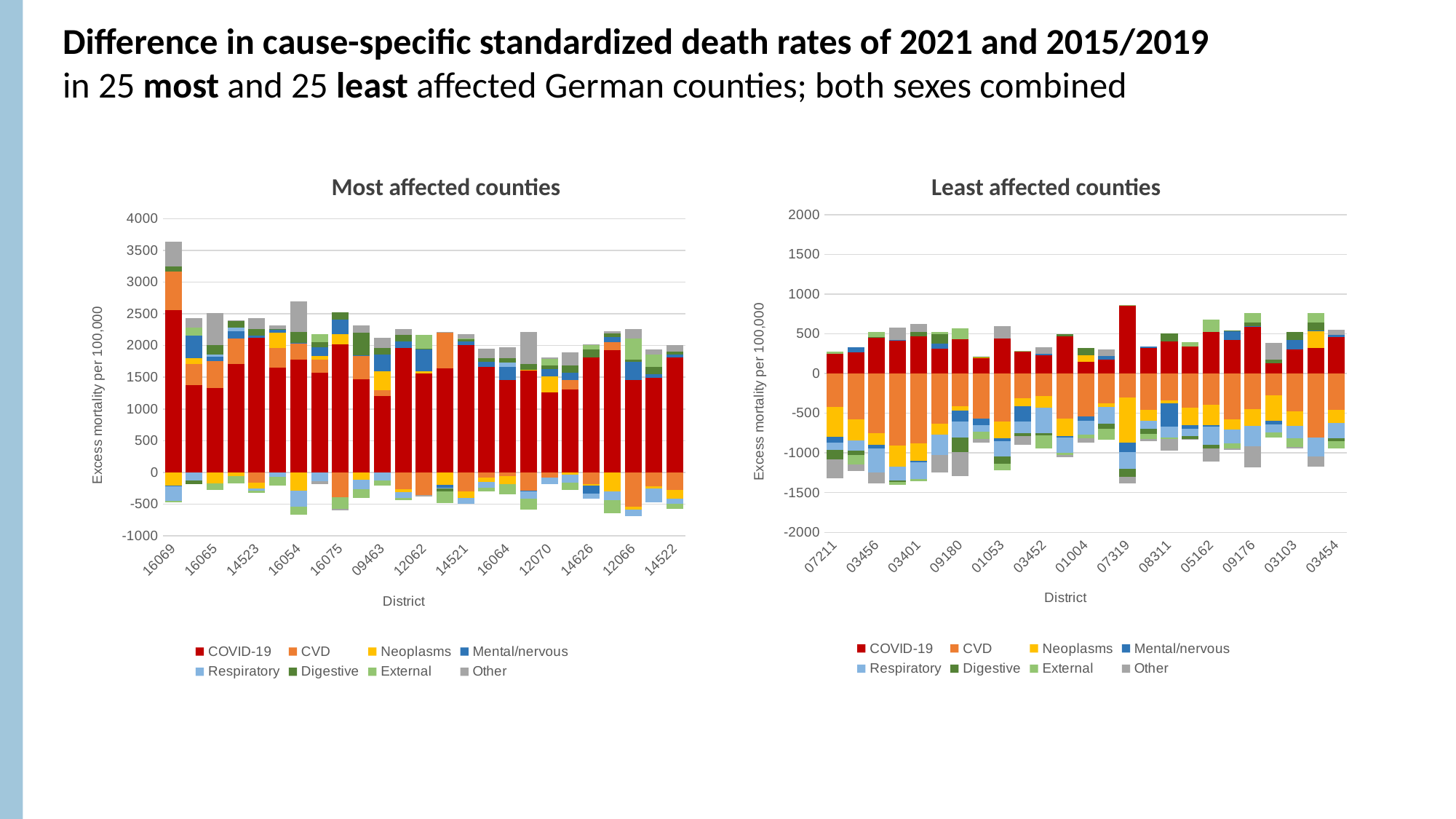

Difference in cause-specific standardized death rates of 2021 and 2015/2019
in 25 most and 25 least affected German counties; both sexes combined
Most affected counties
Least affected counties

### Chart

| Category | COVID-19 | CVD | Neoplasms | Mental/nervous | Respiratory | Digestive | External | Other |
|---|---|---|---|---|---|---|---|---|
| 7211 | 246.028609855653 | -419.64047479538385 | -378.04854396321025 | -76.66002581367582 | -89.28522439284541 | -112.78014724266302 | 26.190189278593948 | -245.0230633138981 |
| 3403 | 267.660460801244 | -572.1390698229147 | -270.66380849266943 | 65.07185378200006 | -126.05405279414299 | -61.08112608863797 | -118.25124871980597 | -81.1046099329019 |
| 3456 | 451.909001577462 | -750.1904469337046 | -147.18164813345993 | -43.20624217300997 | -302.3925178997913 | 10.460975213552956 | 57.75444631820096 | -142.45428958649995 |
| 3157 | 412.778653635281 | -906.3872067190523 | -264.0297331167899 | 5.165930544040066 | -174.258899621076 | -16.656572442016 | -43.838057154729995 | 159.64495656980012 |
| 3401 | 469.64320325323297 | -878.2209127440628 | -218.48057297899004 | -17.89371671809704 | -211.00706329591299 | 57.073086970458974 | -33.33325301652195 | 94.54485451166988 |
| 3462 | 316.119275753538 | -634.0186608048157 | -134.72946160238007 | 60.41629877931109 | -254.52733789002707 | 121.82234282633499 | 23.42205619800899 | -221.63937645403007 |
| 9180 | 428.136952610568 | -409.1037896773905 | -61.0745513318102 | -134.3116676046709 | -196.8870579667306 | -189.763758459953 | 144.88176917765998 | -296.3175257878702 |
| 1051 | 195.995195961188 | -567.8081404704185 | 15.580938760180288 | -85.22630995771897 | -83.04925785230898 | 0.4140176453549884 | -87.50487304212004 | -43.81179524424988 |
| 1053 | 443.33126041248596 | -601.3837465974793 | -214.16507669724024 | -33.493765158760084 | -198.34751844157108 | -88.45323479246895 | -82.84677318832996 | 152.42793813946992 |
| 8221 | 275.726632540741 | -313.76299880000533 | -100.82591182322994 | -189.88112066989902 | -141.6881864283485 | -44.28146901228297 | 5.7461805110329465 | -110.06410797150397 |
| 3452 | 230.00257952499902 | -284.2798273726703 | -143.6325947795699 | 14.30728568265613 | -319.567138512983 | -29.93383002915698 | -166.423136987999 | 88.14940778750997 |
| 6439 | 466.117241906491 | -566.492984909848 | -222.0729831233998 | -12.421638013140978 | -197.57970401909597 | 27.98548711912099 | -25.974747018926962 | -31.83824853131398 |
| 1004 | 148.36762587303 | -541.5387320852783 | 77.47894539564959 | -51.278591225931905 | -176.66576209649293 | 93.36542224521702 | -41.193000613145955 | -61.01251549359995 |
| 1058 | 170.96400321997402 | -376.58318567950164 | -48.7684801687501 | 47.59048849492797 | -201.6179144615561 | -72.189089796762 | -137.79491244129105 | 87.44476634150988 |
| 7319 | 857.435516028114 | -301.83761479916166 | -566.2755003018501 | -123.49693985731608 | -206.57783398433594 | -103.24038530686897 | 8.90590940493803 | -78.5872886786401 |
| 1060 | 320.47254872642 | -460.05937264045815 | -134.1085049441199 | 23.66375722550015 | -102.88626494859693 | -61.51330137479101 | -70.33272350819698 | -22.38784349036996 |
| 8311 | 405.702893234633 | -333.5526260101178 | -39.81255774267993 | -291.4544239096232 | -138.45417122901398 | 95.54066318536798 | -24.75885967915599 | -139.50626437229687 |
| 1055 | 343.961762828271 | -426.87827874136383 | -218.63519469662015 | -49.19519247357209 | -93.19030234909701 | -34.067132865988015 | 47.29455860551309 | -6.218036536239879 |
| 5162 | 521.906334918276 | -390.9349331493968 | -261.6185577363499 | -17.0179752519839 | -232.35197195884507 | -39.17438579598502 | 155.67548060012797 | -163.83107572305994 |
| 3451 | 424.026031126196 | -572.3242069354824 | -134.5144575920599 | 109.99254695731793 | -169.66360024354492 | 9.332261403274003 | -70.81544618601401 | -18.92664946201012 |
| 9176 | 584.691821463628 | -446.54961697571116 | -212.5608062800402 | 15.886890350621002 | -260.5293939980528 | 37.63753798952297 | 120.649474964342 | -261.07959470824903 |
| 3455 | 127.637939171038 | -274.6280168334347 | -317.95299553445966 | -44.02115613577894 | -104.45939783847291 | 50.58287021533306 | -62.62050335144505 | 207.14881920835978 |
| 3103 | 300.57683354824 | -474.0760261668379 | -180.67395225854034 | 125.82193899417621 | -160.65017239749 | 97.278802314058 | -111.88327619178398 | -11.681293964840052 |
| 3158 | 319.370061461293 | -801.5763870618721 | 209.71792538847012 | 8.773782902558992 | -244.39663726553886 | 108.51429780401702 | 110.982393051126 | -125.00166250727011 |
| 3454 | 463.447893708991 | -454.613079299711 | -167.4942501477999 | 23.405335475770016 | -193.46408957309905 | -32.14035927735796 | -98.44956420752999 | 60.58263929841996 |

### Chart

| Category | COVID-19 | CVD | Neoplasms | Mental/nervous | Respiratory | Digestive | External | Other |
|---|---|---|---|---|---|---|---|---|
| 16069 | 2555.4828572945103 | 608.0430988404923 | -212.0157437702801 | -12.810186178207118 | -228.84626775521497 | 86.23765583564204 | -19.530699463825044 | 382.49093122685986 |
| 9464 | 1370.16159561642 | 339.63225064408834 | 94.36013724146005 | 352.31556841593 | -129.9559208485739 | -51.28236876364497 | 131.089315068213 | 145.89350667891017 |
| 16065 | 1325.64977071622 | 426.60245223352103 | -169.39293516608996 | 67.32315993273403 | 36.809259302159944 | 147.40523191488 | -105.89594061899999 | 505.0339592035 |
| 16070 | 1704.84246486756 | 400.3063051591007 | -58.5295038889999 | 116.4329693008209 | 62.721153348776056 | 106.76230844914699 | -117.31120065285506 | 3.9202427290599644 |
| 14523 | 2117.4798674561403 | -160.86423367465886 | -87.1518686085401 | 42.789277092549014 | -44.55614180390211 | 97.99048905374406 | -31.98766030810407 | 178.22490870942306 |
| 16073 | 1648.7428180586999 | 317.6542135984073 | 236.07757095994975 | 55.75745040826803 | -70.91197424256404 | 1.9896323572910433 | -137.67257807900302 | 55.41694999261017 |
| 16054 | 1780.27379684239 | 252.42873414684072 | -292.4960893275502 | 6.369992450061886 | -247.54774016442104 | 176.19842915512305 | -129.11764728585706 | 480.57405265199986 |
| 15087 | 1576.11006629759 | 203.46546738807228 | 54.25832298730029 | 134.92827385371697 | -144.72208506283562 | 82.12010718582894 | 124.852827676196 | -35.237896959180034 |
| 16075 | 2021.8716038308698 | -387.9221111717361 | 156.88095488339013 | 224.37500611615496 | -1.380671406051988 | 115.59020763823906 | -181.863620321736 | -23.700665917370088 |
| 16068 | 1468.47002424848 | 367.46022884819286 | -111.37686569741982 | 12.58059654070496 | -152.77525607510495 | 353.219149392743 | -136.19742388338 | 114.49203138795019 |
| 9463 | 1199.34566102689 | 97.03475882627936 | 302.81355728568997 | 259.3982901357301 | -128.15949193864196 | 104.54916395731101 | -82.74099037132697 | 159.78299010194996 |
| 15084 | 1965.8821559224298 | -265.6215313661287 | -48.357141936280186 | 103.57112511919001 | -87.35204419279307 | 102.07940080954302 | -38.45051719550196 | 89.88213452224 |
| 12062 | 1556.38470197017 | -357.3299907206738 | 38.99946024721976 | 350.7829169628699 | 4.335330300501482 | 1.365940328787019 | 215.87383227082194 | -18.712646610709953 |
| 16067 | 1634.2432103922101 | 567.5064389902527 | -198.41633093886003 | -43.81966184699195 | -16.079664968802035 | -40.935581971902025 | -182.35823340971604 | 15.478579721930146 |
| 14521 | 2004.6303795894598 | -301.4967550466963 | -106.87764646871983 | 54.22732908571288 | -90.99318488891026 | 38.38975012072609 | 16.560177472041005 | 68.9781627974279 |
| 14524 | 1668.21930736244 | -81.67781655296403 | -68.82411044646005 | 78.59233313269795 | -90.84275164613103 | 56.87814676485601 | -63.44425030495506 | 144.14466940348916 |
| 16064 | 1461.86881702935 | -61.58607146067425 | -121.70894515610007 | 206.464906979224 | 60.95775371882303 | 72.86566750071398 | -160.89549559170194 | 170.9184799274201 |
| 16072 | 1610.1821257892602 | -283.75905105111815 | 4.4919513240197375 | -19.68100212694901 | -113.80731560543109 | 91.97189174153402 | -169.12923402823697 | 507.57663055156013 |
| 12070 | 1260.88075281874 | -83.00597249516068 | 255.86514103369018 | 115.93138884567793 | -106.87248407360005 | 53.14886371514103 | 98.63833034023503 | 31.170908613440133 |
| 16052 | 1303.80952305646 | 155.2847217057224 | -40.91079160591971 | 107.60681540365715 | -116.511030317679 | 119.0462014500481 | -124.050001026144 | 210.5344568520802 |
| 14626 | 1807.48731152658 | -190.6688186041447 | -19.706687451719972 | -121.4797793360201 | -87.68664687652199 | 128.80771019305598 | 73.34273916745099 | 13.286776092083073 |
| 16066 | 1932.17852175653 | 114.59933388691752 | -294.80398938961025 | 87.85928267924498 | -143.46427588784695 | 59.79513657064297 | -203.87973324004008 | 31.48799886724987 |
| 12066 | 1451.39678765936 | -535.9218579514645 | -48.14895753047995 | 287.2212484431459 | -102.88249521776811 | 38.83053581384502 | 335.184641107033 | 149.06540981964008 |
| 12071 | 1491.29020403704 | -222.46726548115657 | -27.27829372542965 | 51.32537471569901 | -218.05422997578899 | 124.32727572676197 | 191.83445083713315 | 84.74475485306016 |
| 14522 | 1816.4850878285401 | -273.18886243221186 | -146.22662632337006 | 37.96194880316705 | -75.34932942090592 | 51.736196776958025 | -79.23106265576394 | 101.80202448586999 |